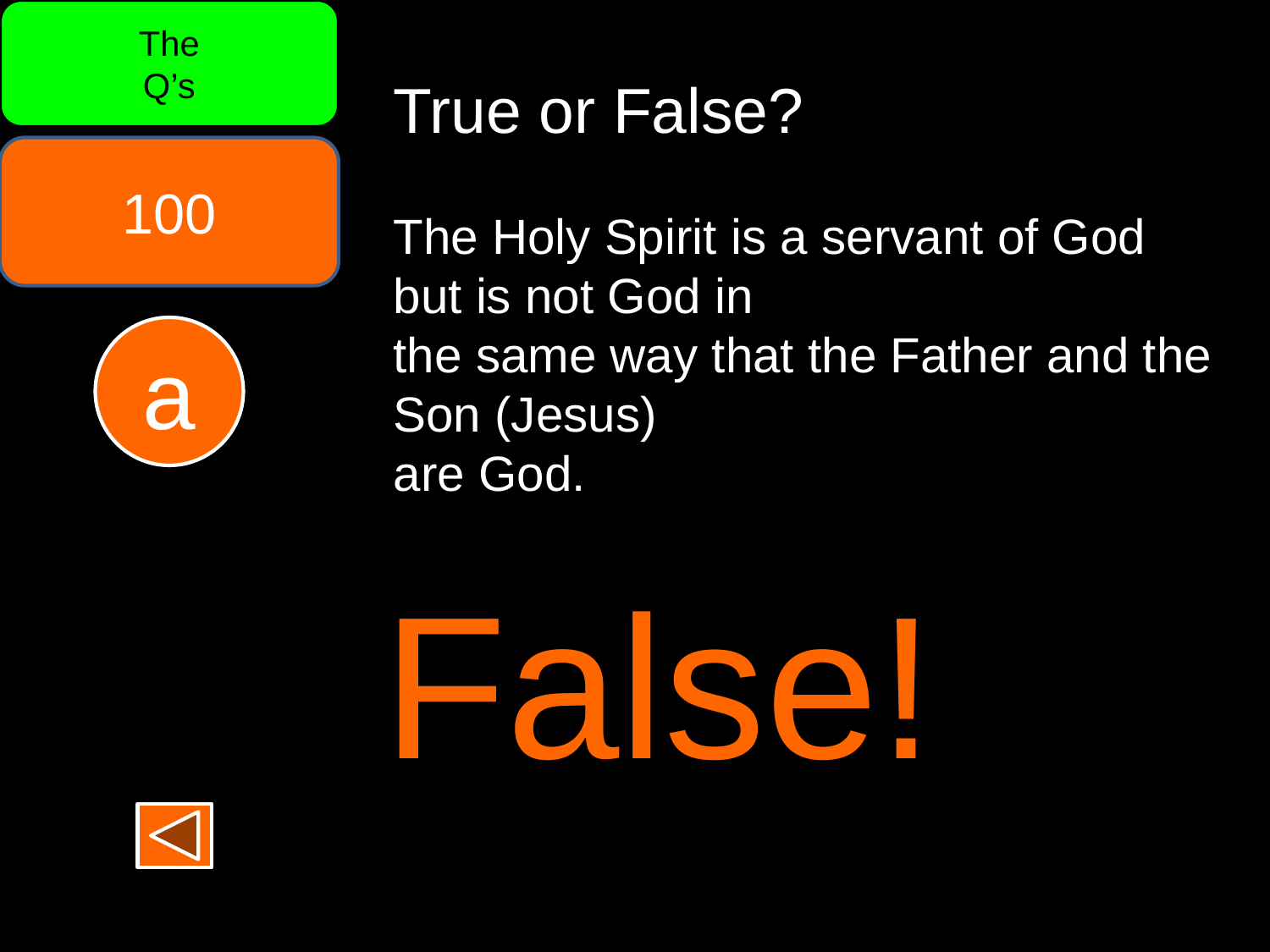

The
Q’s
True or False?

The Holy Spirit is a servant of God but is not God in
the same way that the Father and the Son (Jesus)
are God.
100
a
False!